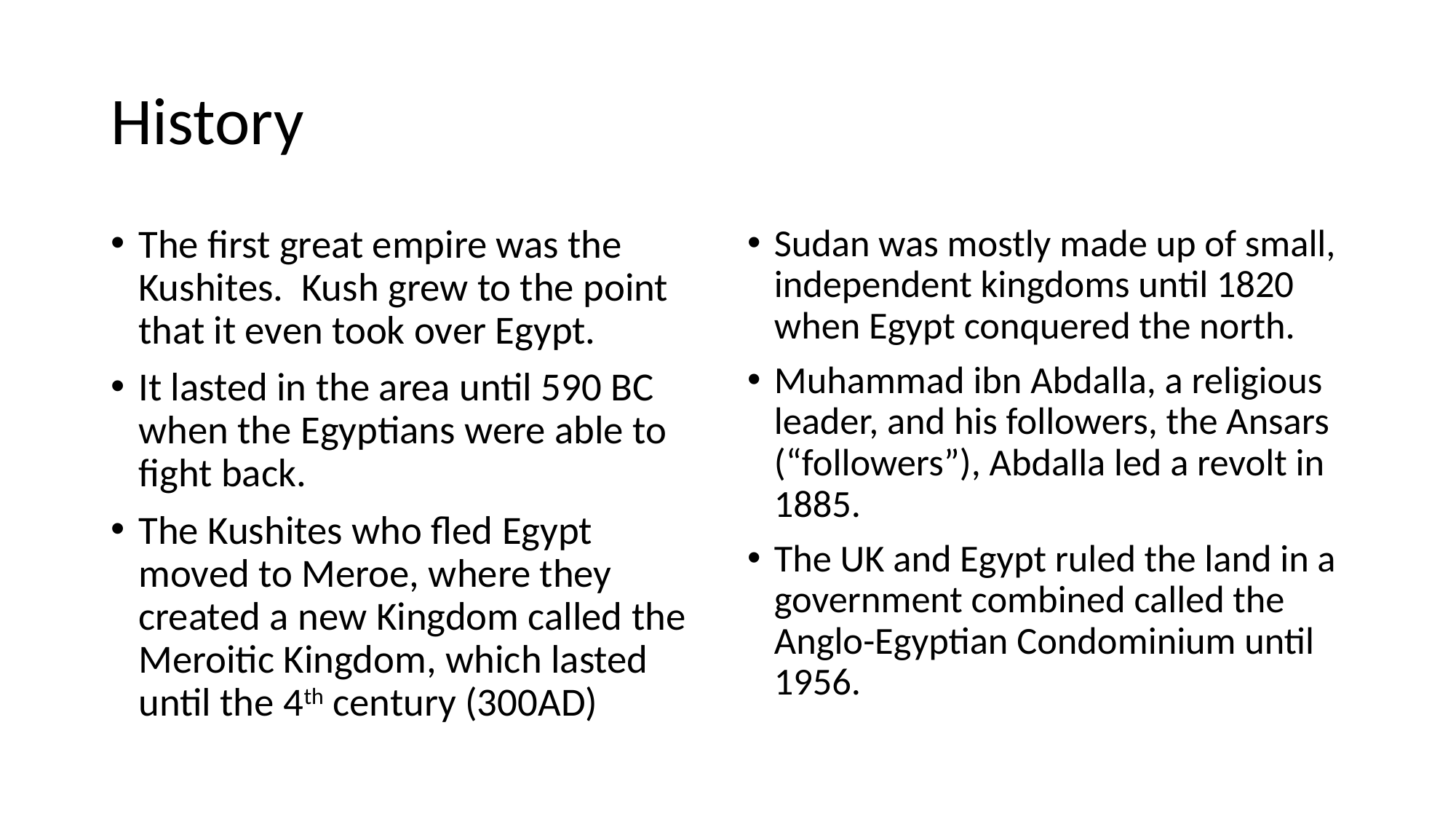

# History
The first great empire was the Kushites.  Kush grew to the point that it even took over Egypt.
It lasted in the area until 590 BC when the Egyptians were able to fight back.
The Kushites who fled Egypt moved to Meroe, where they created a new Kingdom called the Meroitic Kingdom, which lasted until the 4th century (300AD)
Sudan was mostly made up of small, independent kingdoms until 1820 when Egypt conquered the north.
Muhammad ibn Abdalla, a religious leader, and his followers, the Ansars (“followers”), Abdalla led a revolt in 1885.
The UK and Egypt ruled the land in a government combined called the Anglo-Egyptian Condominium until 1956.